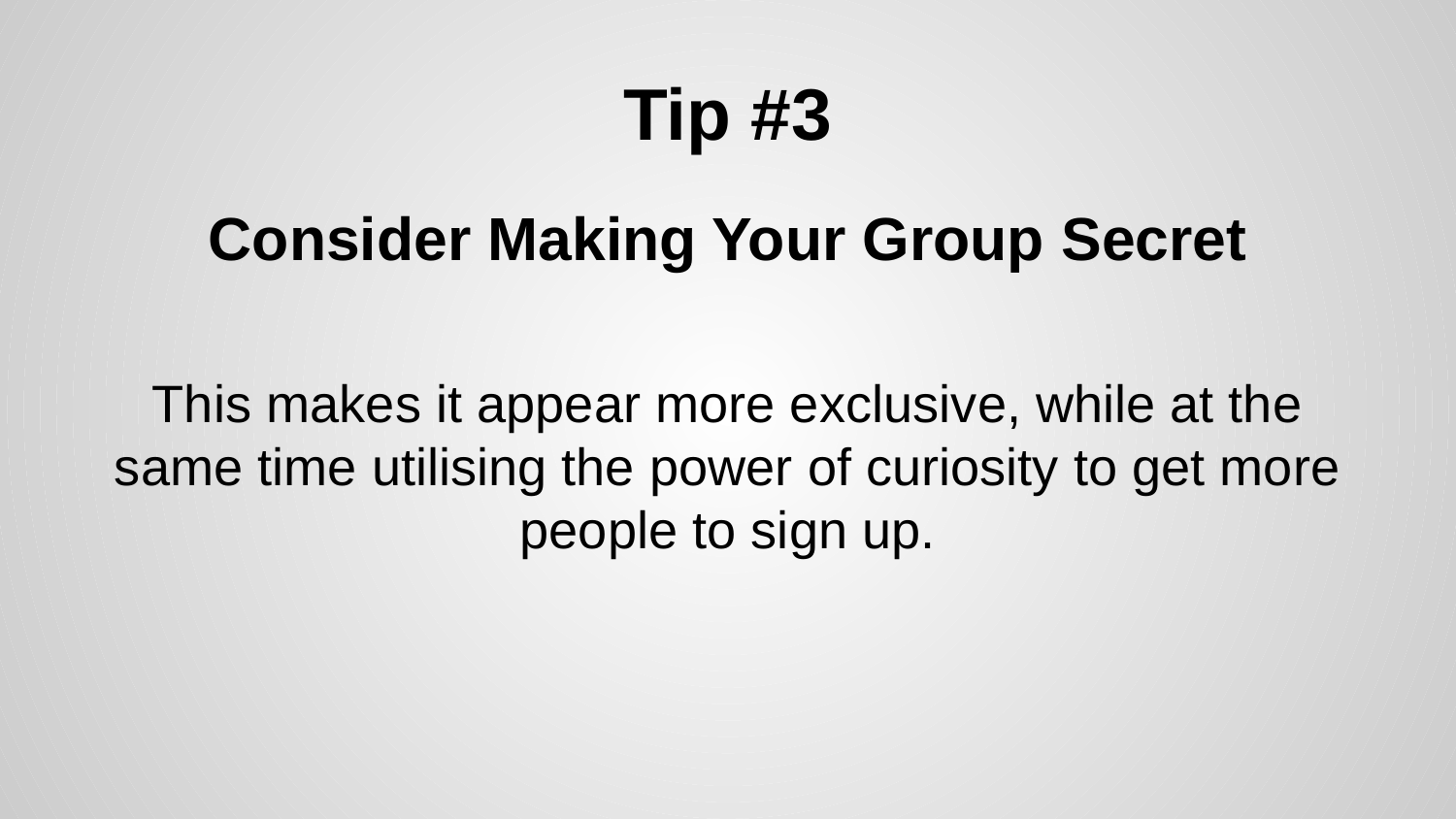

# Tip #3
Consider Making Your Group Secret

This makes it appear more exclusive, while at the same time utilising the power of curiosity to get more people to sign up.